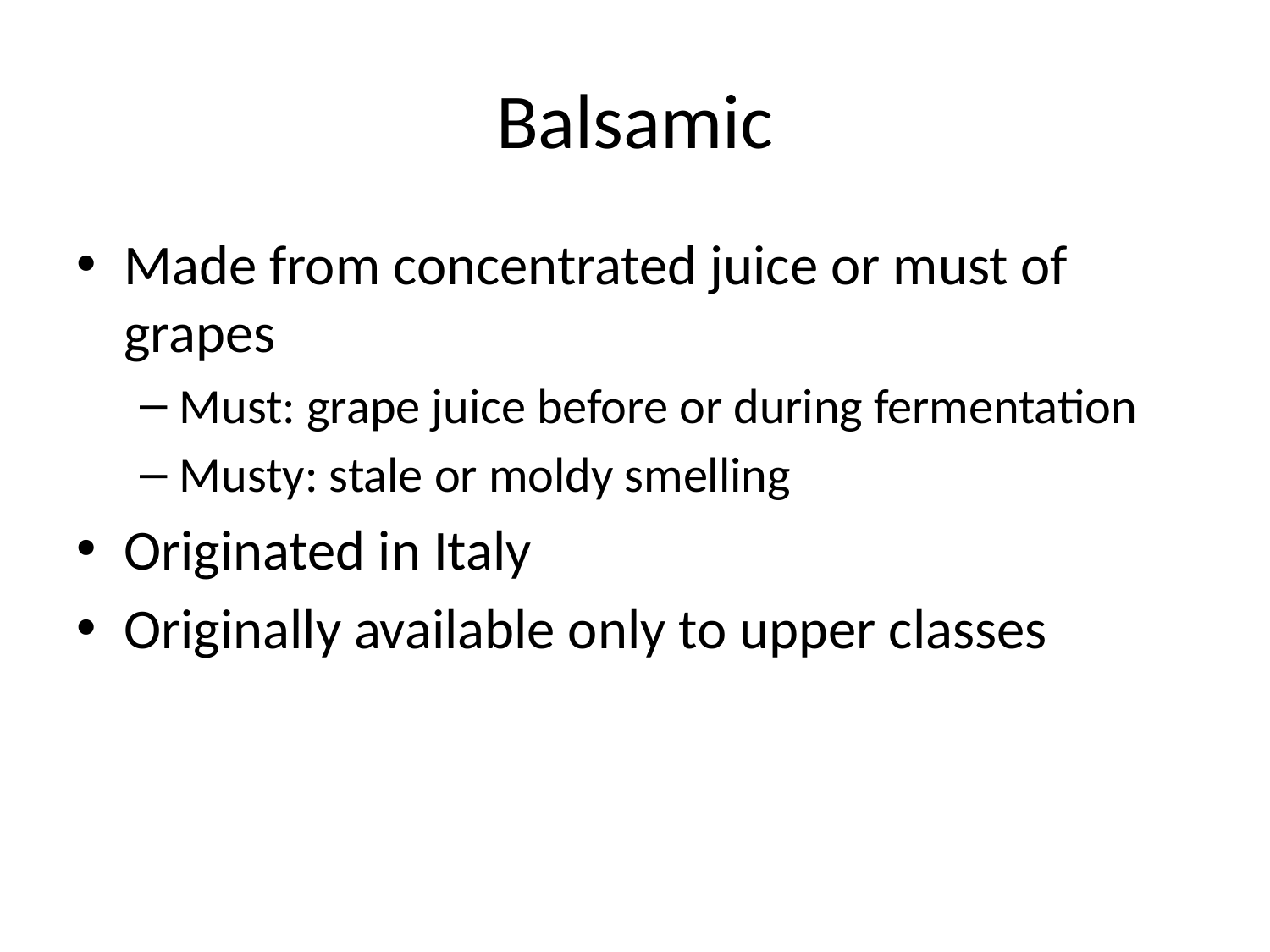

# Balsamic
Made from concentrated juice or must of grapes
Must: grape juice before or during fermentation
Musty: stale or moldy smelling
Originated in Italy
Originally available only to upper classes